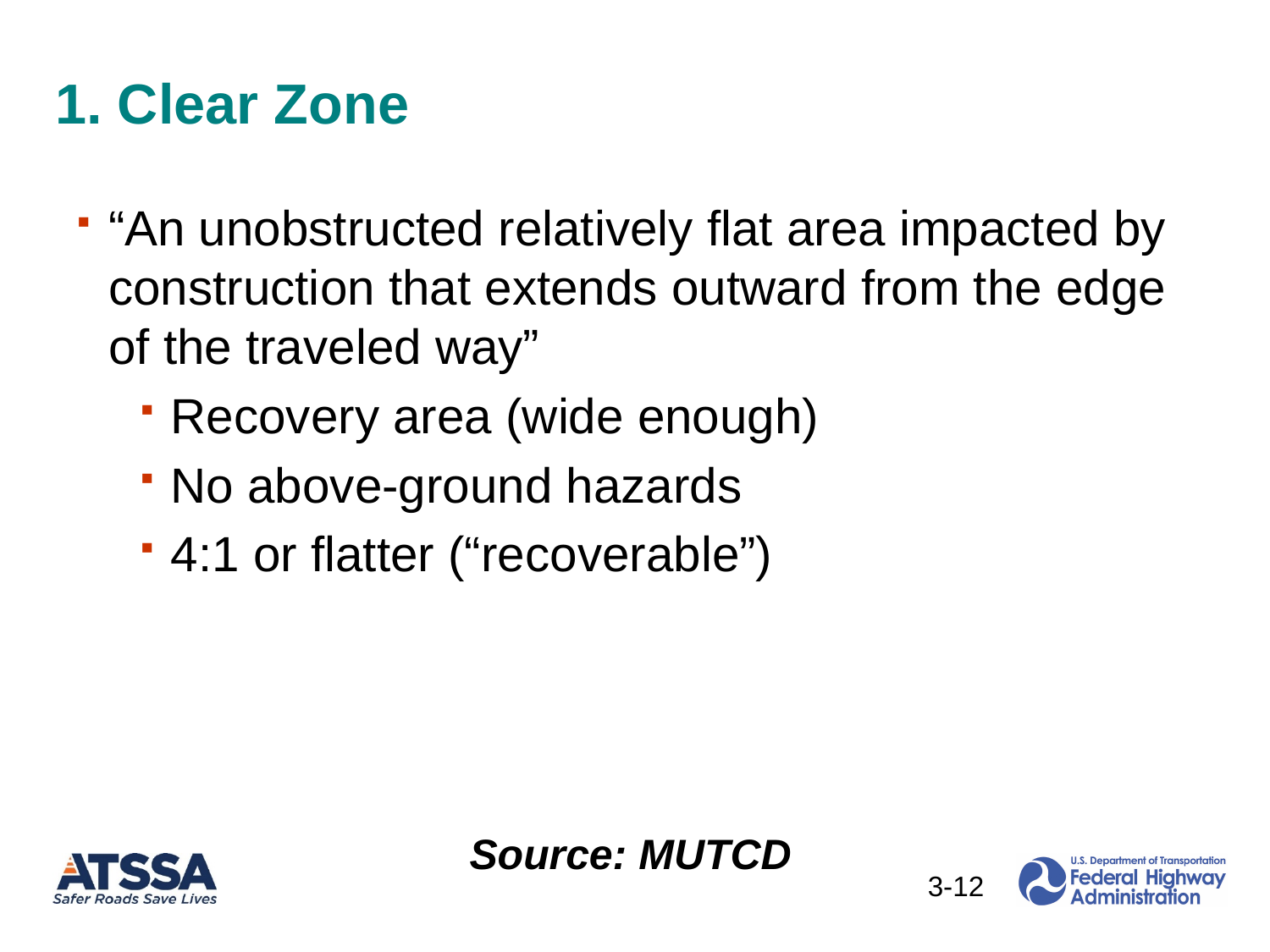

1. Clear Zone
“An unobstructed relatively flat area impacted by construction that extends outward from the edge of the traveled way”
Recovery area (wide enough)
No above-ground hazards
4:1 or flatter (“recoverable”)
Source: MUTCD